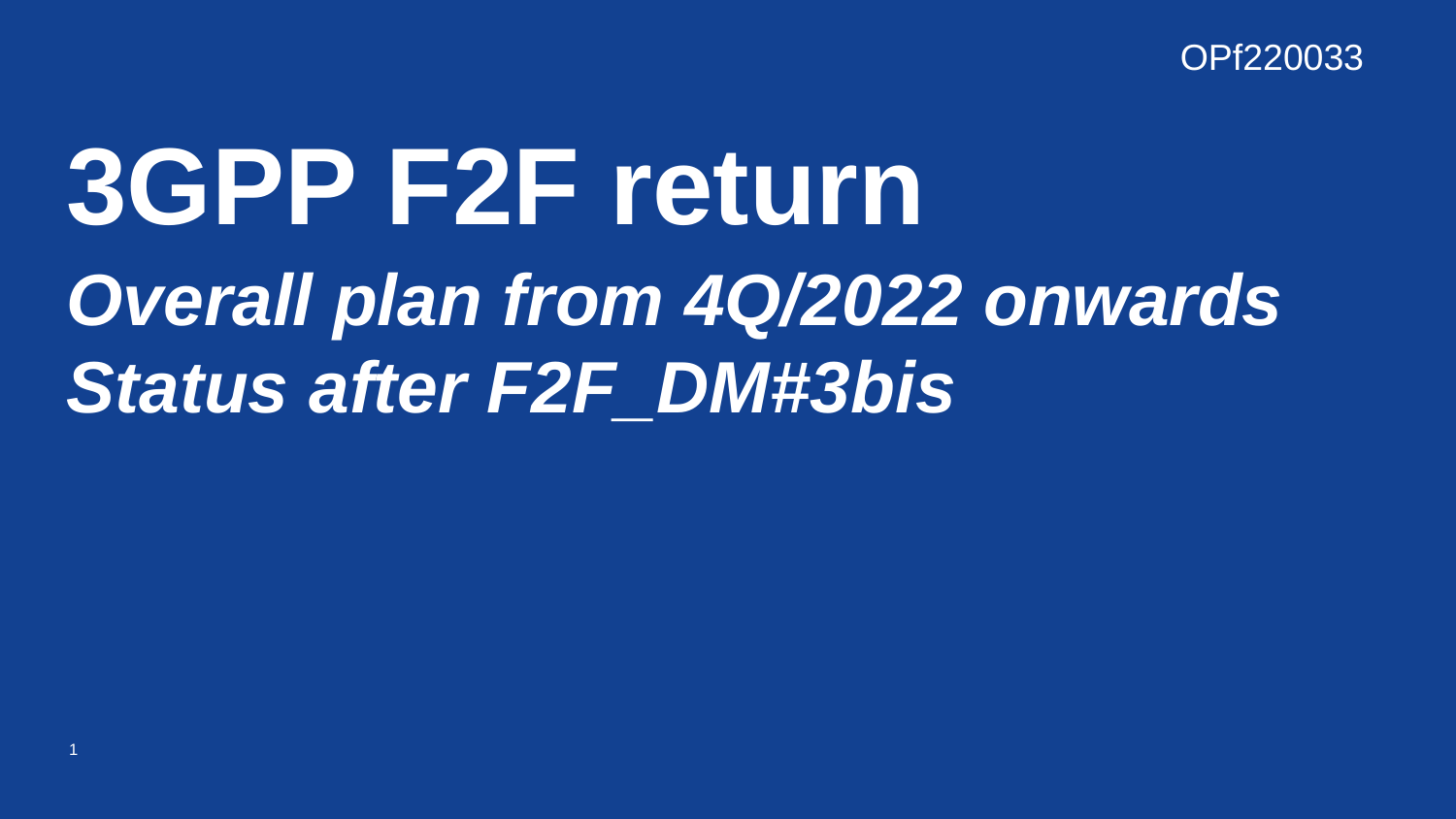

OPf220033
3GPP F2F return
Overall plan from 4Q/2022 onwards
Status after F2F_DM#3bis